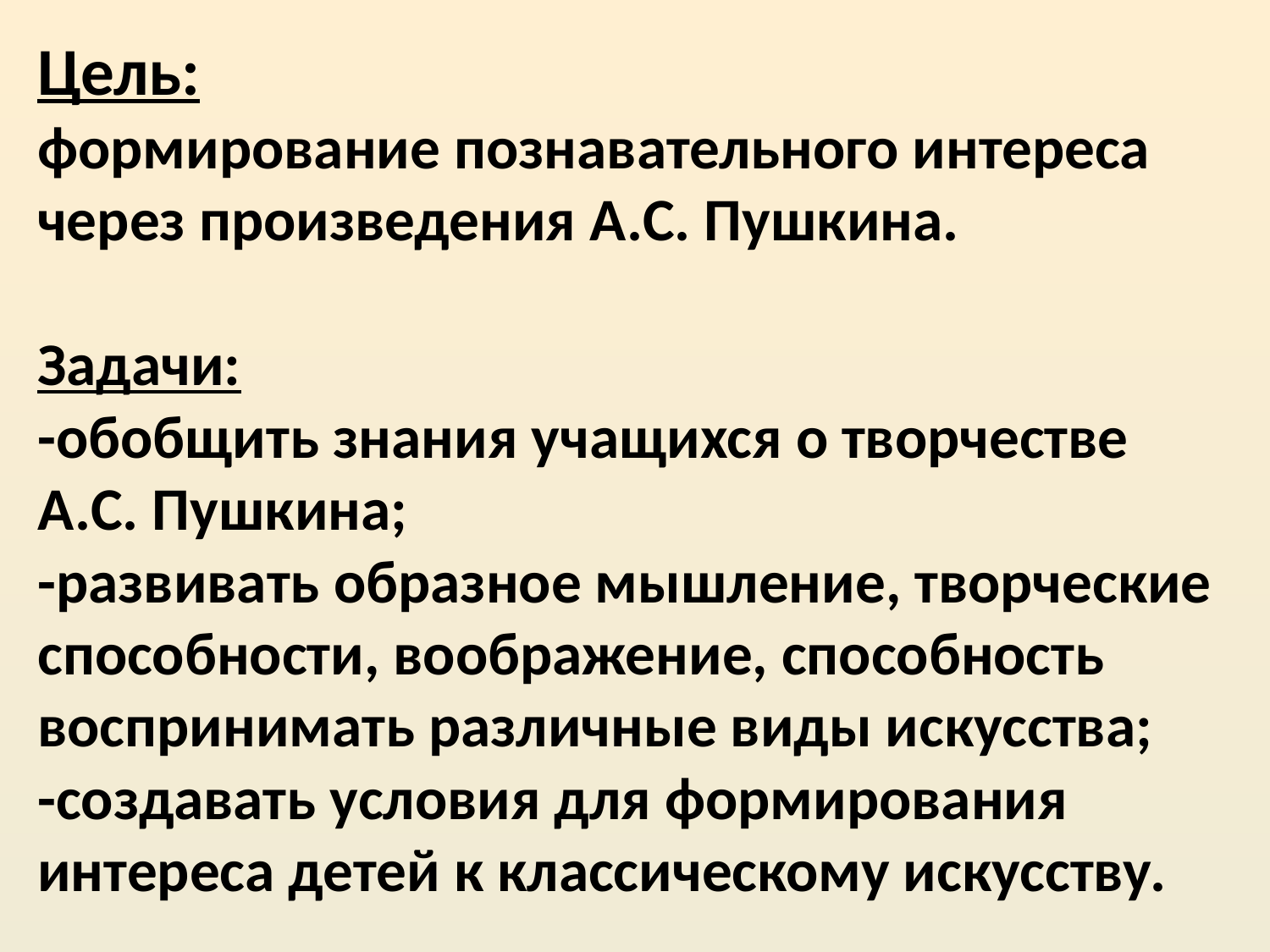

# Цель: формирование познавательного интереса через произведения А.С. Пушкина. Задачи: -обобщить знания учащихся о творчестве         А.С. Пушкина; -развивать образное мышление, творческие способности, воображение, способность воспринимать различные виды искусства; -создавать условия для формирования интереса детей к классическому искусству.